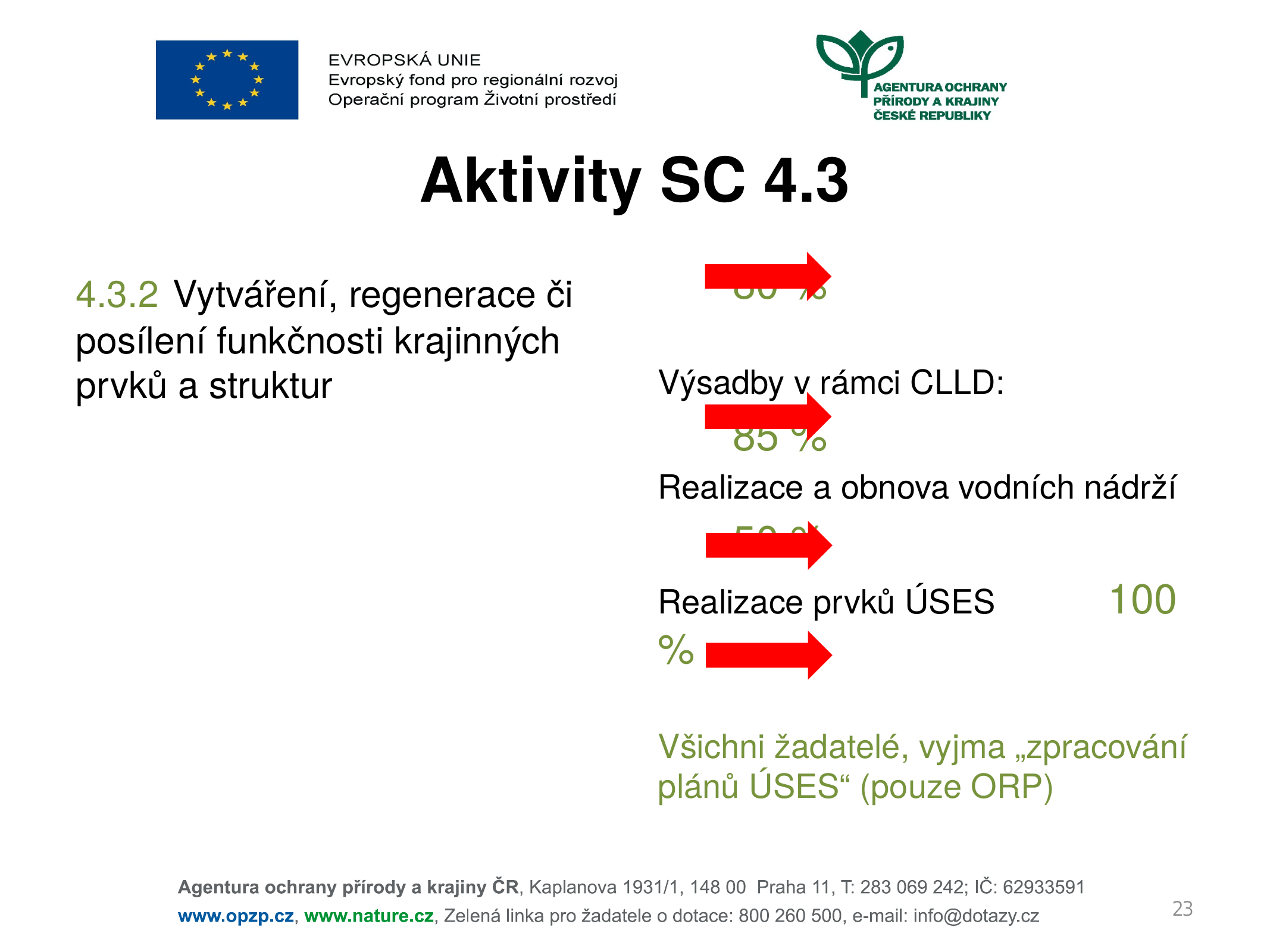

# Aktivity SC 4.3
4.3.2 Vytváření, regenerace či posílení funkčnosti krajinných prvků a struktur

			80 %

Výsadby v rámci CLLD:
			85 %
Realizace a obnova vodních nádrží
			50 %
Realizace prvků ÚSES 				100 %

Všichni žadatelé, vyjma „zpracování plánů ÚSES“ (pouze ORP)

23